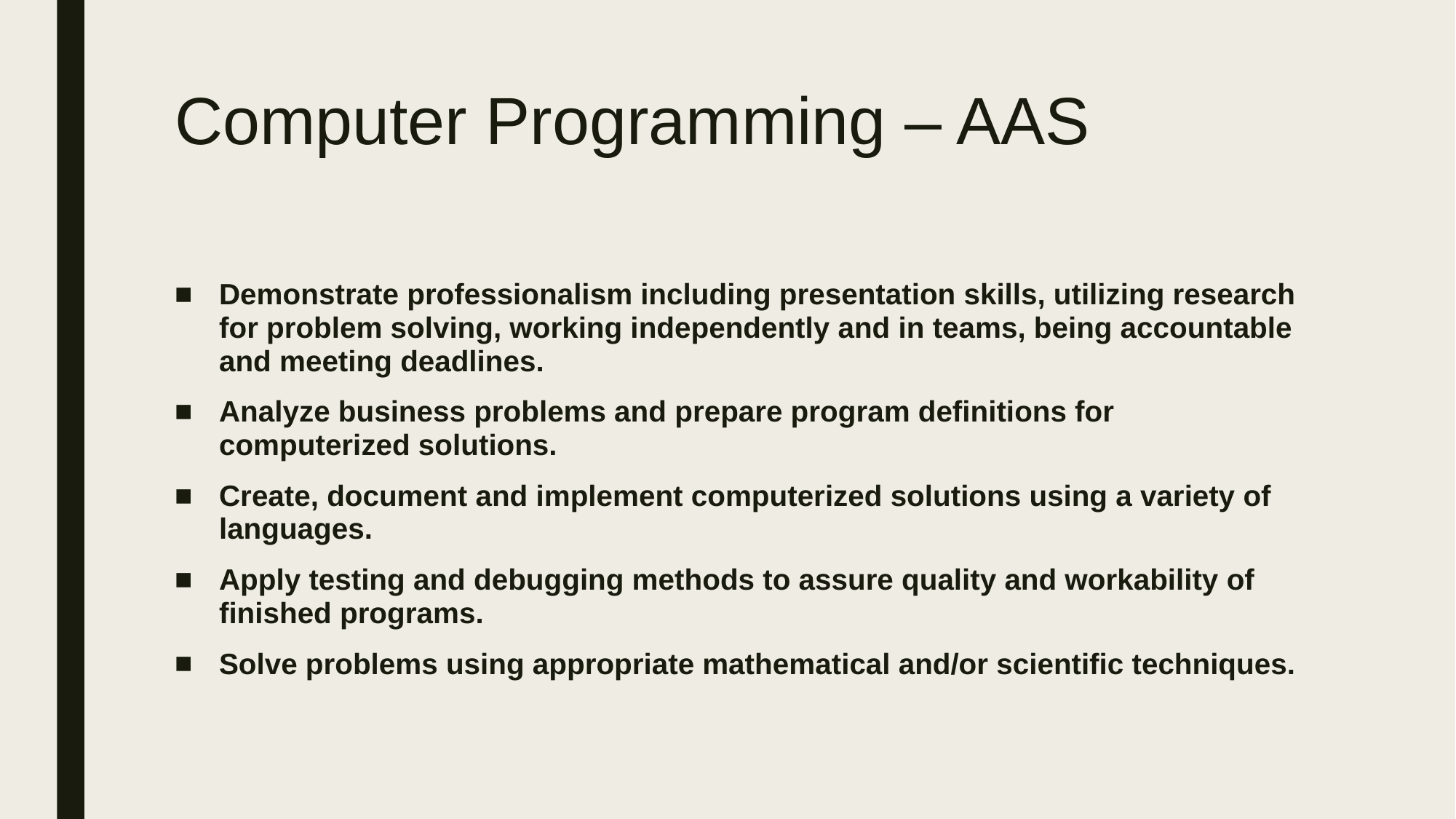

# Computer Programming – AAS
Demonstrate professionalism including presentation skills, utilizing research for problem solving, working independently and in teams, being accountable and meeting deadlines.
Analyze business problems and prepare program definitions for computerized solutions.
Create, document and implement computerized solutions using a variety of languages.
Apply testing and debugging methods to assure quality and workability of finished programs.
Solve problems using appropriate mathematical and/or scientific techniques.